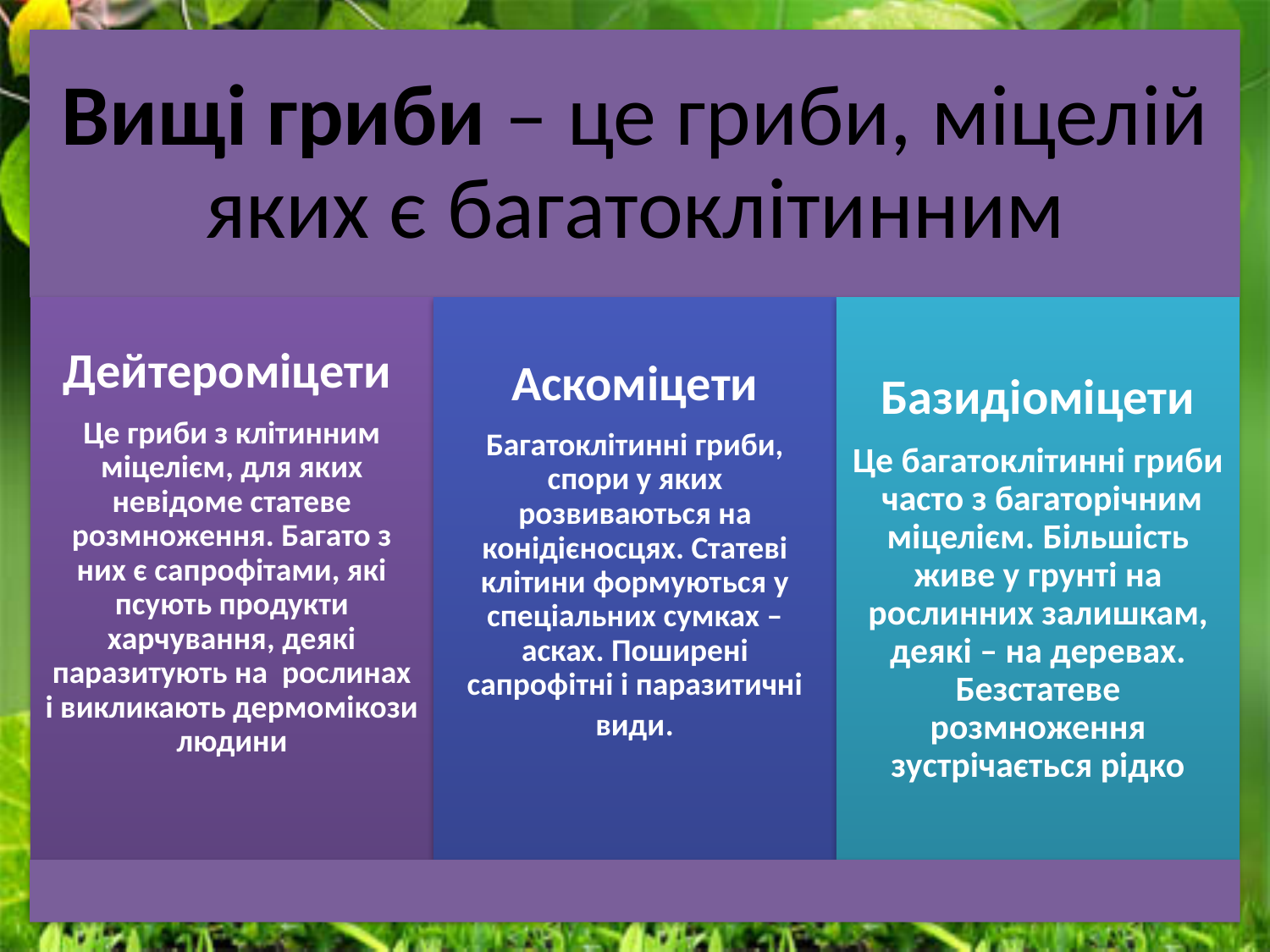

Вищі гриби – це гриби, міцелій яких є багатоклітинним

Дейтероміцети
Це гриби з клітинним міцелієм, для яких невідоме статеве розмноження. Багато з них є сапрофітами, які псують продукти харчування, деякі паразитують на  рослинах і викликають дермомікози людини

Аскоміцети
Багатоклітинні гриби, спори у яких розвиваються на конідієносцях. Статеві клітини формуються у спеціальних сумках – асках. Поширені сапрофітні і паразитичні види.

Базидіоміцети
Це багатоклітинні гриби  часто з багаторічним міцелієм. Більшість живе у грунті на рослинних залишкам, деякі – на деревах. Безстатеве розмноження зустрічається рідко